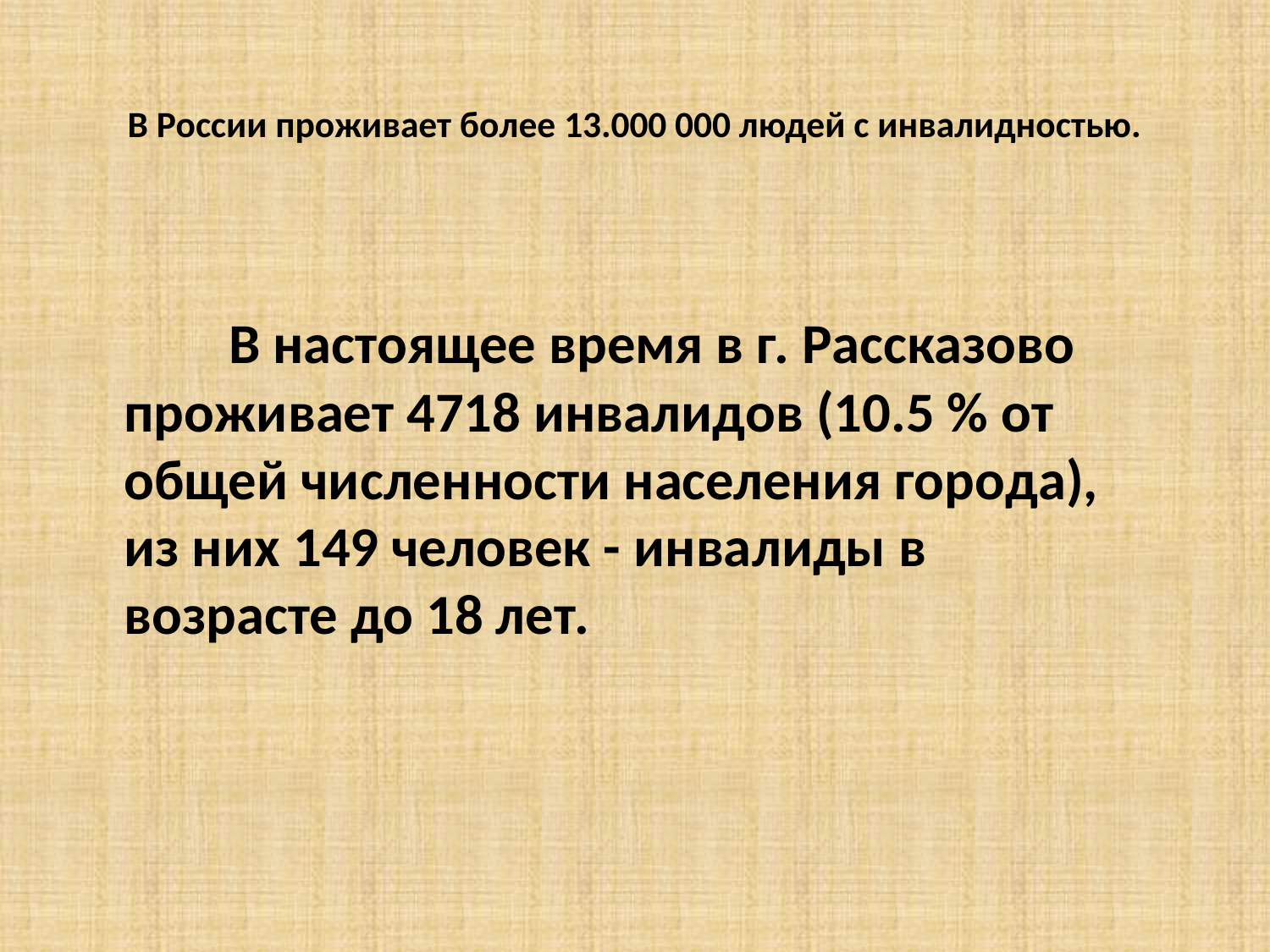

# В России проживает более 13.000 000 людей с инвалидностью.

            В настоящее время в г. Рассказово проживает 4718 инвалидов (10.5 % от общей численности населения города), из них 149 человек - инвалиды в возрасте до 18 лет.